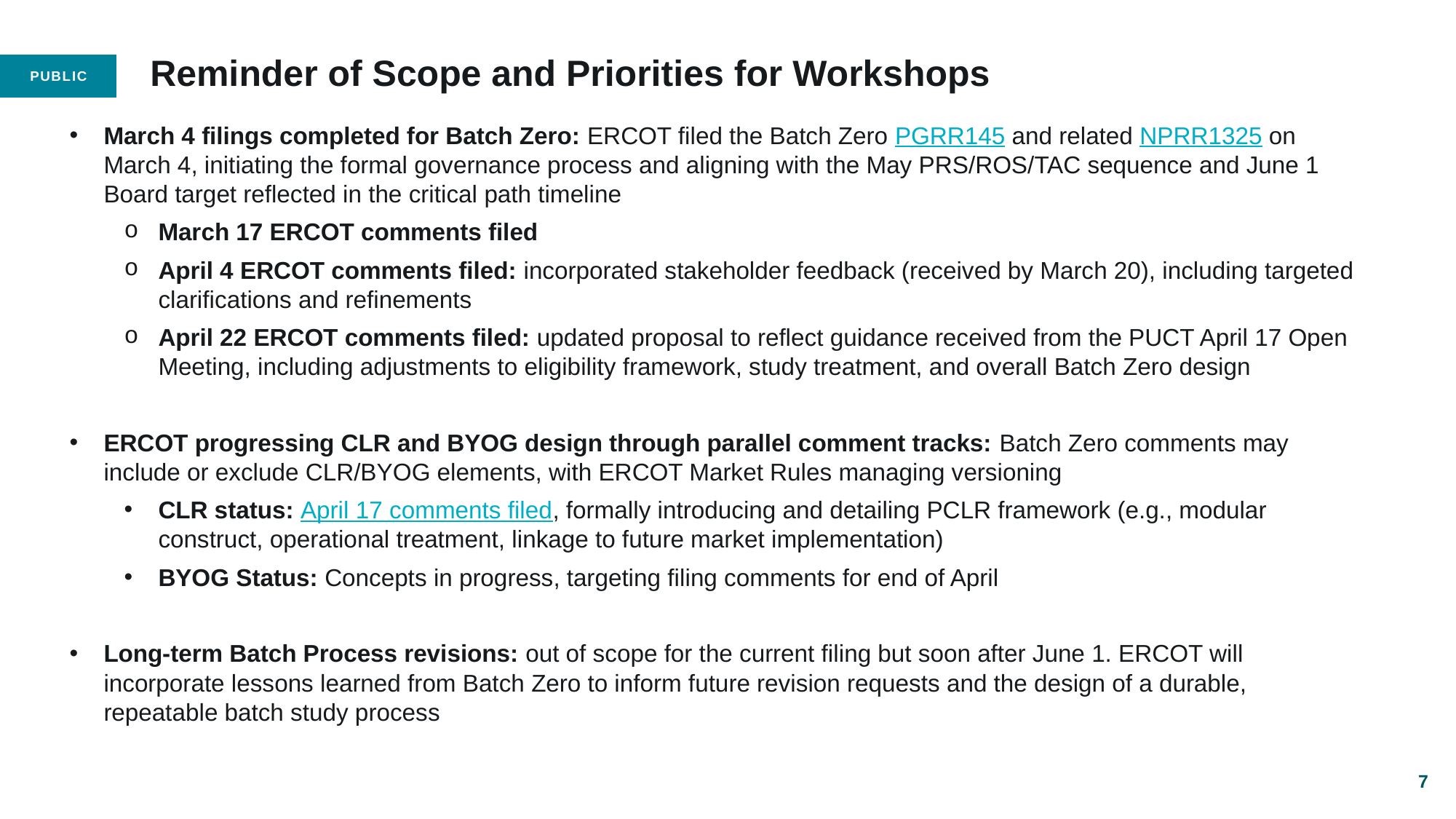

# Reminder of Scope and Priorities for Workshops
March 4 filings completed for Batch Zero: ERCOT filed the Batch Zero PGRR145 and related NPRR1325 on March 4, initiating the formal governance process and aligning with the May PRS/ROS/TAC sequence and June 1 Board target reflected in the critical path timeline
March 17 ERCOT comments filed
April 4 ERCOT comments filed: incorporated stakeholder feedback (received by March 20), including targeted clarifications and refinements
April 22 ERCOT comments filed: updated proposal to reflect guidance received from the PUCT April 17 Open Meeting, including adjustments to eligibility framework, study treatment, and overall Batch Zero design

ERCOT progressing CLR and BYOG design through parallel comment tracks: Batch Zero comments may include or exclude CLR/BYOG elements, with ERCOT Market Rules managing versioning
CLR status: April 17 comments filed, formally introducing and detailing PCLR framework (e.g., modular construct, operational treatment, linkage to future market implementation)
BYOG Status: Concepts in progress, targeting filing comments for end of April

Long-term Batch Process revisions: out of scope for the current filing but soon after June 1. ERCOT will incorporate lessons learned from Batch Zero to inform future revision requests and the design of a durable, repeatable batch study process
7